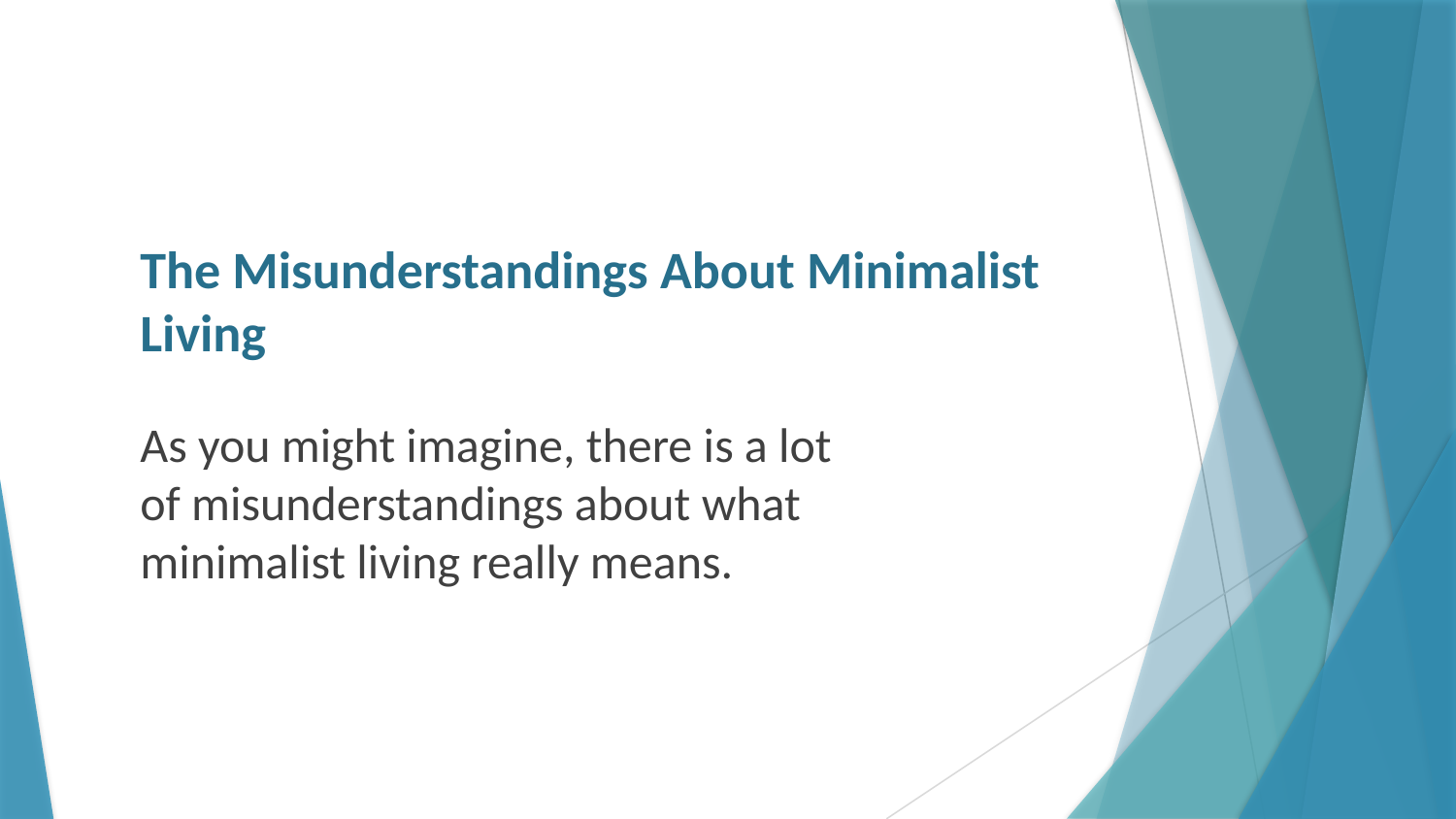

# The Misunderstandings About Minimalist Living
As you might imagine, there is a lot of misunderstandings about what minimalist living really means.